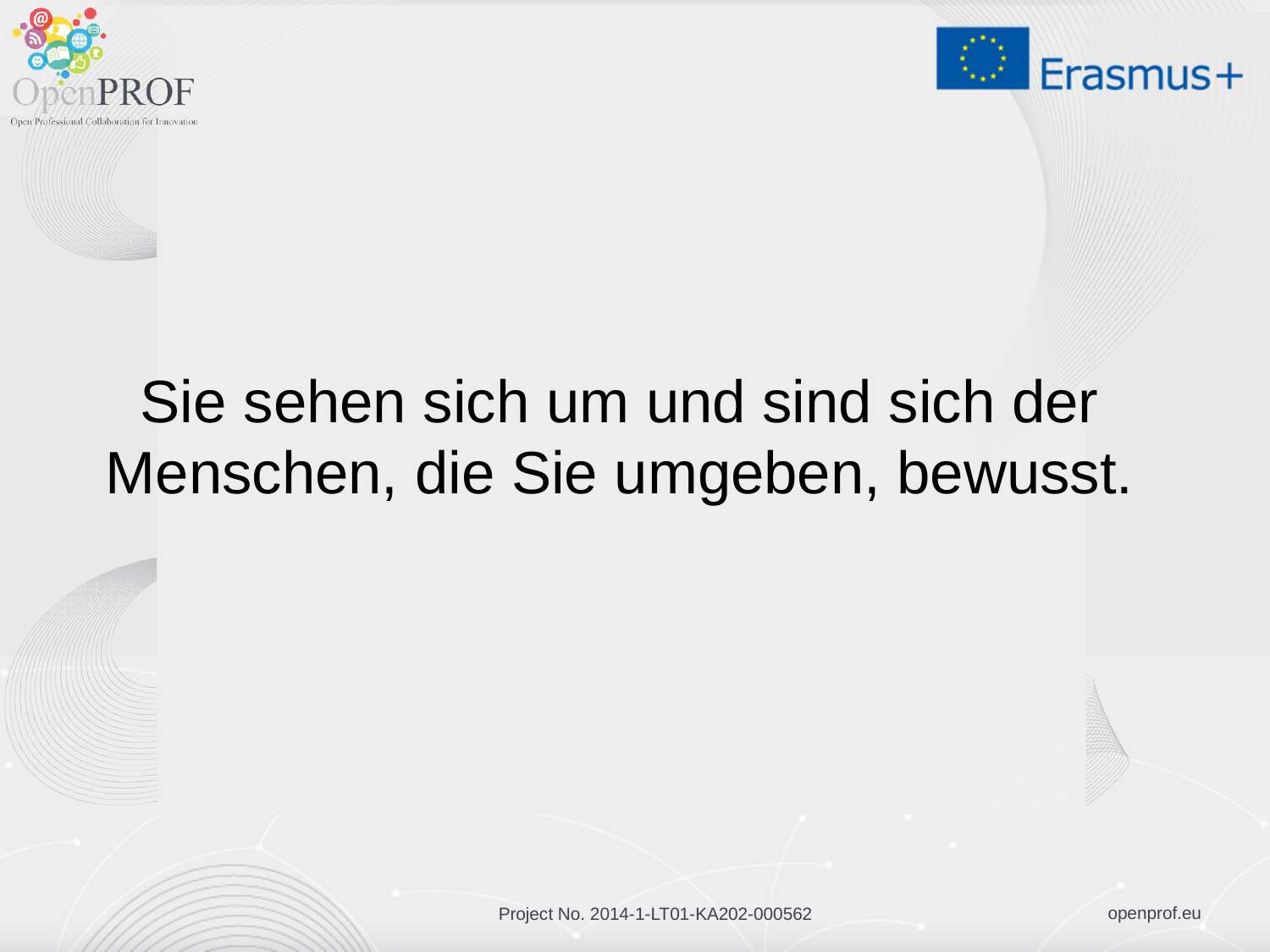

Sie sehen sich um und sind sich der Menschen, die Sie umgeben, bewusst.